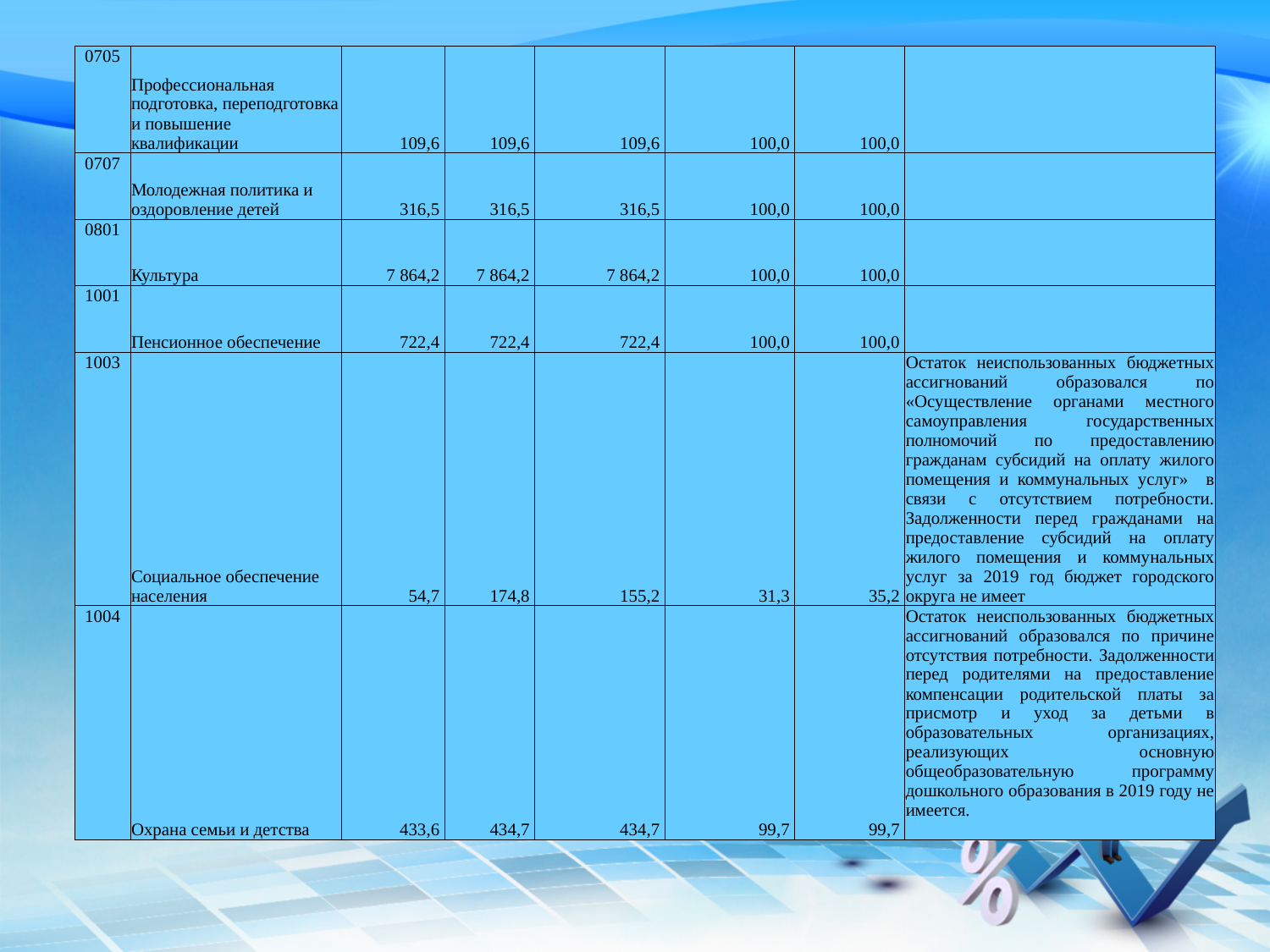

| 0705 | Профессиональная подготовка, переподготовка и повышение квалификации | 109,6 | 109,6 | 109,6 | 100,0 | 100,0 |  |
| --- | --- | --- | --- | --- | --- | --- | --- |
| 0707 | Молодежная политика и оздоровление детей | 316,5 | 316,5 | 316,5 | 100,0 | 100,0 |  |
| 0801 | Культура | 7 864,2 | 7 864,2 | 7 864,2 | 100,0 | 100,0 |  |
| 1001 | Пенсионное обеспечение | 722,4 | 722,4 | 722,4 | 100,0 | 100,0 |  |
| 1003 | Социальное обеспечение населения | 54,7 | 174,8 | 155,2 | 31,3 | 35,2 | Остаток неиспользованных бюджетных ассигнований образовался по «Осуществление органами местного самоуправления государственных полномочий по предоставлению гражданам субсидий на оплату жилого помещения и коммунальных услуг» в связи с отсутствием потребности. Задолженности перед гражданами на предоставление субсидий на оплату жилого помещения и коммунальных услуг за 2019 год бюджет городского округа не имеет |
| 1004 | Охрана семьи и детства | 433,6 | 434,7 | 434,7 | 99,7 | 99,7 | Остаток неиспользованных бюджетных ассигнований образовался по причине отсутствия потребности. Задолженности перед родителями на предоставление компенсации родительской платы за присмотр и уход за детьми в образовательных организациях, реализующих основную общеобразовательную программу дошкольного образования в 2019 году не имеется. |